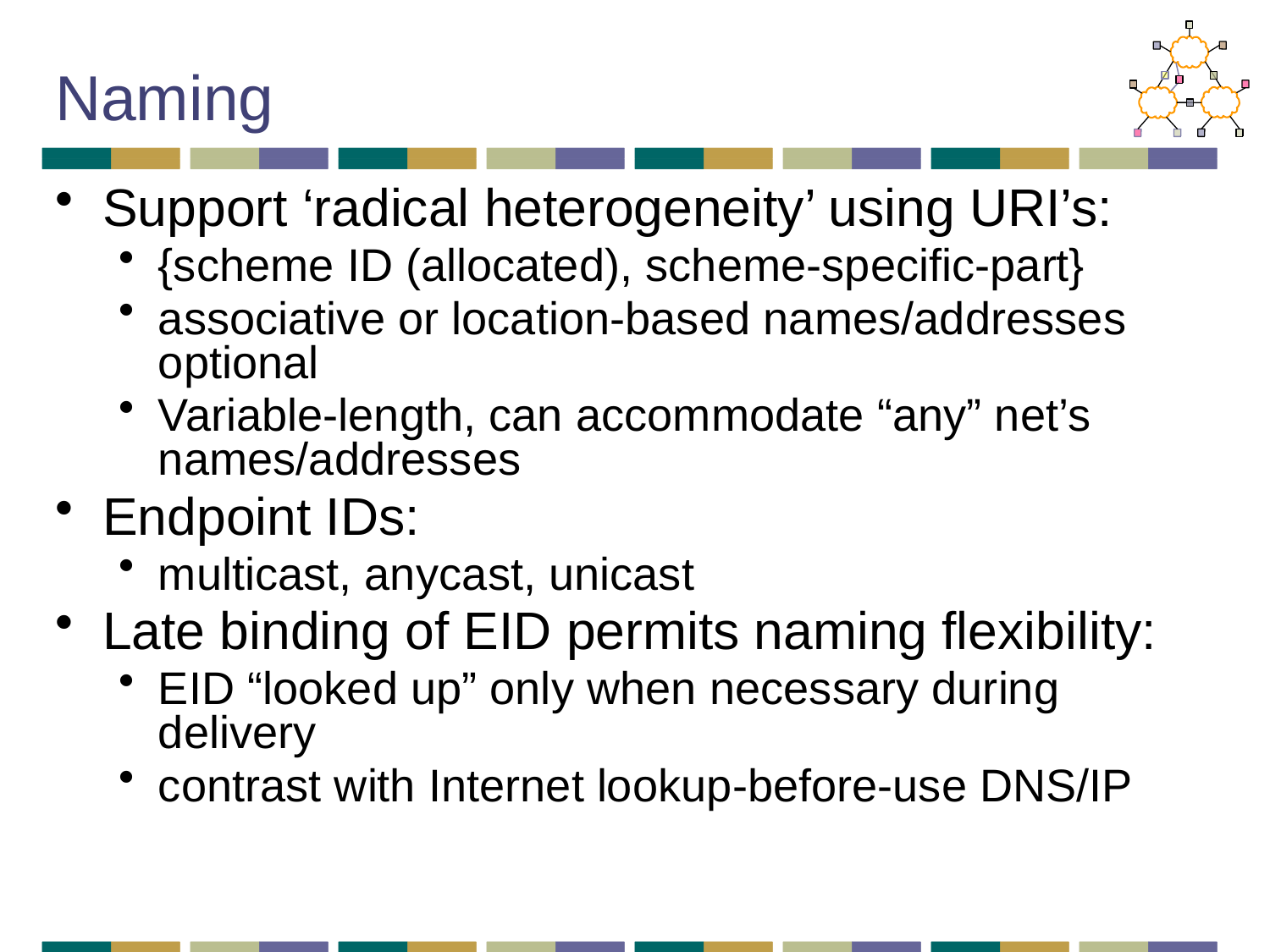

# Naming
Support ‘radical heterogeneity’ using URI’s:
{scheme ID (allocated), scheme-specific-part}
associative or location-based names/addresses optional
Variable-length, can accommodate “any” net’s names/addresses
Endpoint IDs:
multicast, anycast, unicast
Late binding of EID permits naming flexibility:
EID “looked up” only when necessary during delivery
contrast with Internet lookup-before-use DNS/IP